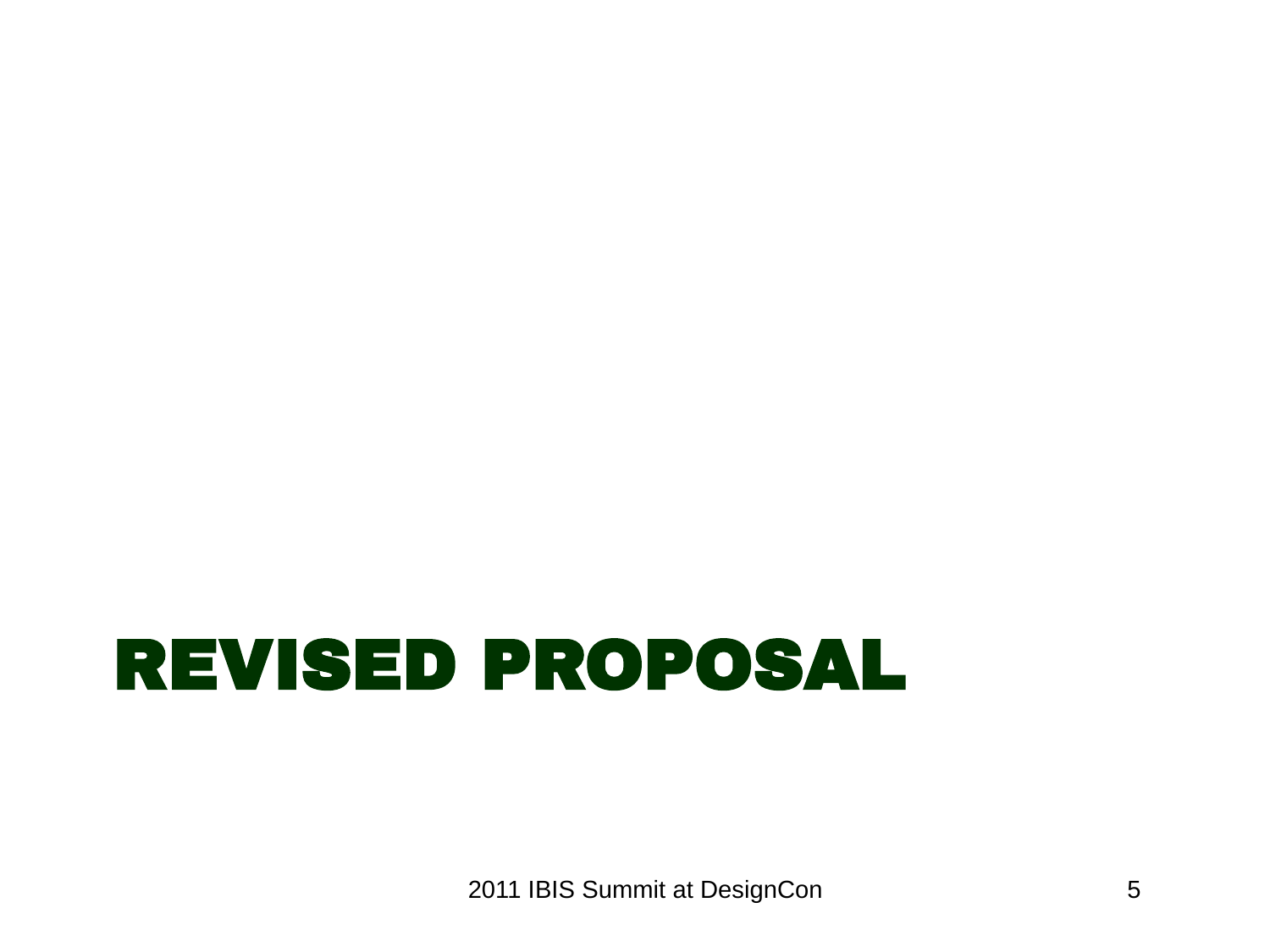

# Revised proposal

2011 IBIS Summit at DesignCon

5